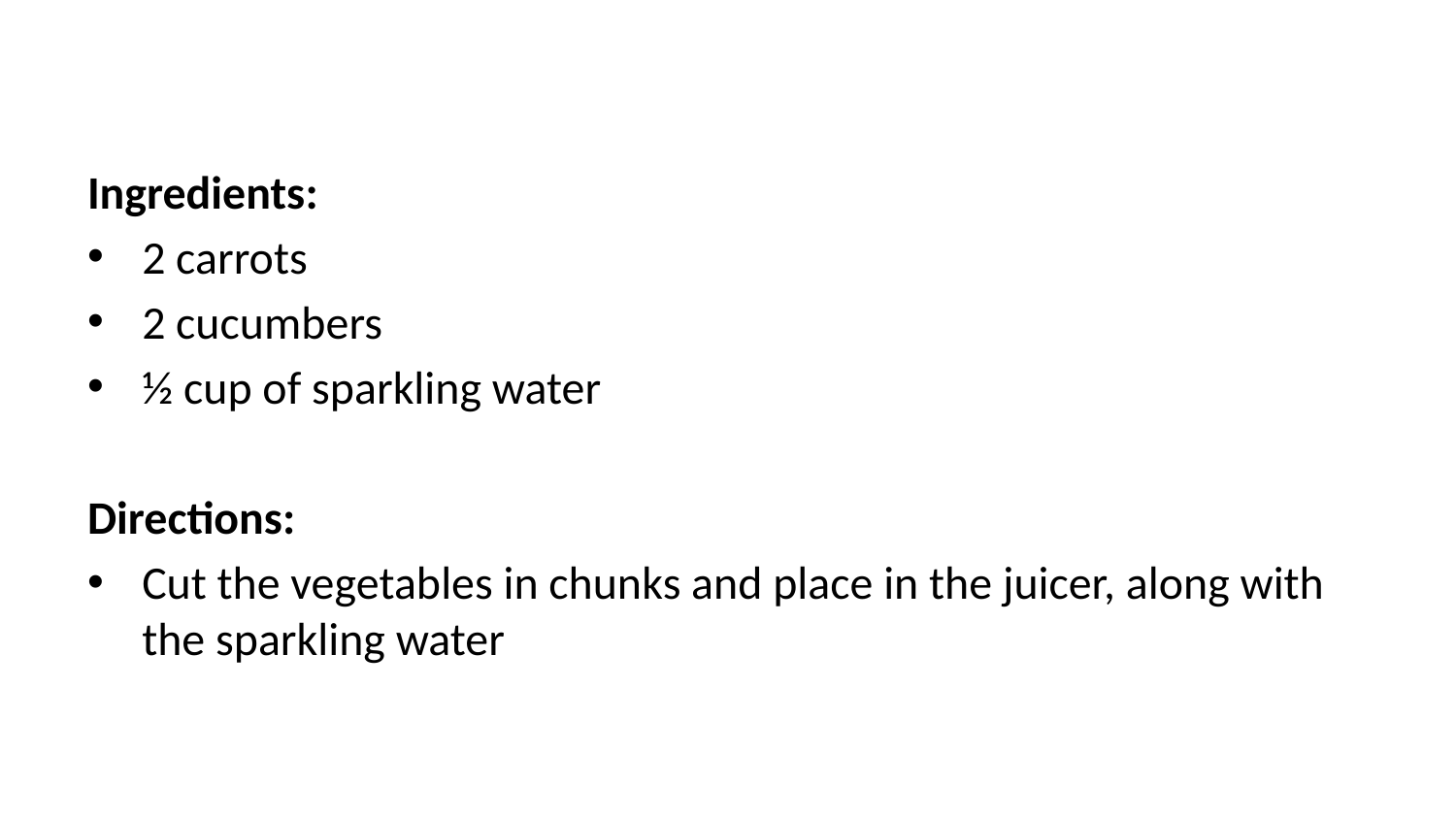

Ingredients:
2 carrots
2 cucumbers
½ cup of sparkling water

Directions:
Cut the vegetables in chunks and place in the juicer, along with the sparkling water